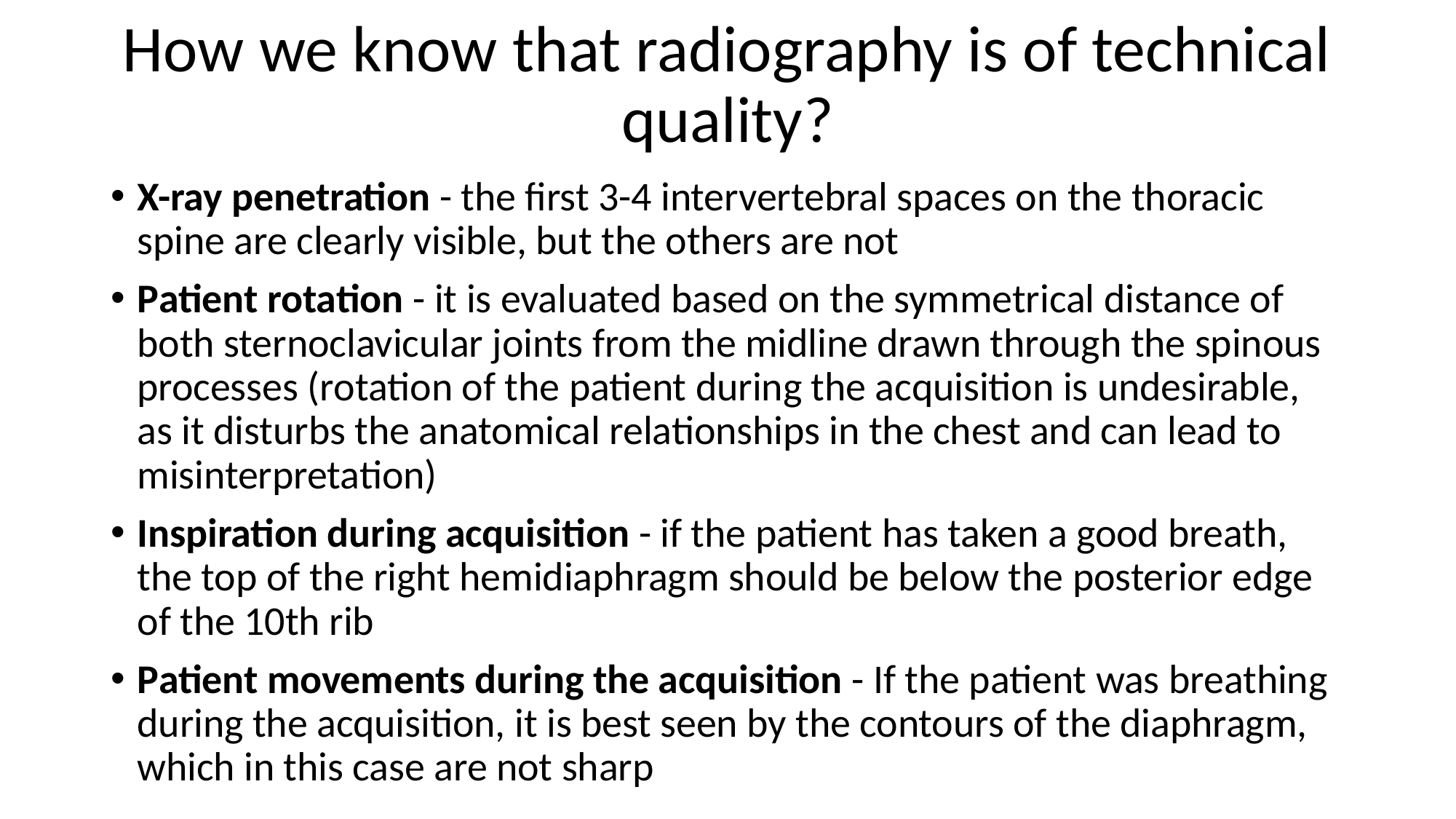

# How we know that radiography is of technical quality?
X-ray penetration - the first 3-4 intervertebral spaces on the thoracic spine are clearly visible, but the others are not
Patient rotation - it is evaluated based on the symmetrical distance of both sternoclavicular joints from the midline drawn through the spinous processes (rotation of the patient during the acquisition is undesirable, as it disturbs the anatomical relationships in the chest and can lead to misinterpretation)
Inspiration during acquisition - if the patient has taken a good breath, the top of the right hemidiaphragm should be below the posterior edge of the 10th rib
Patient movements during the acquisition - If the patient was breathing during the acquisition, it is best seen by the contours of the diaphragm, which in this case are not sharp